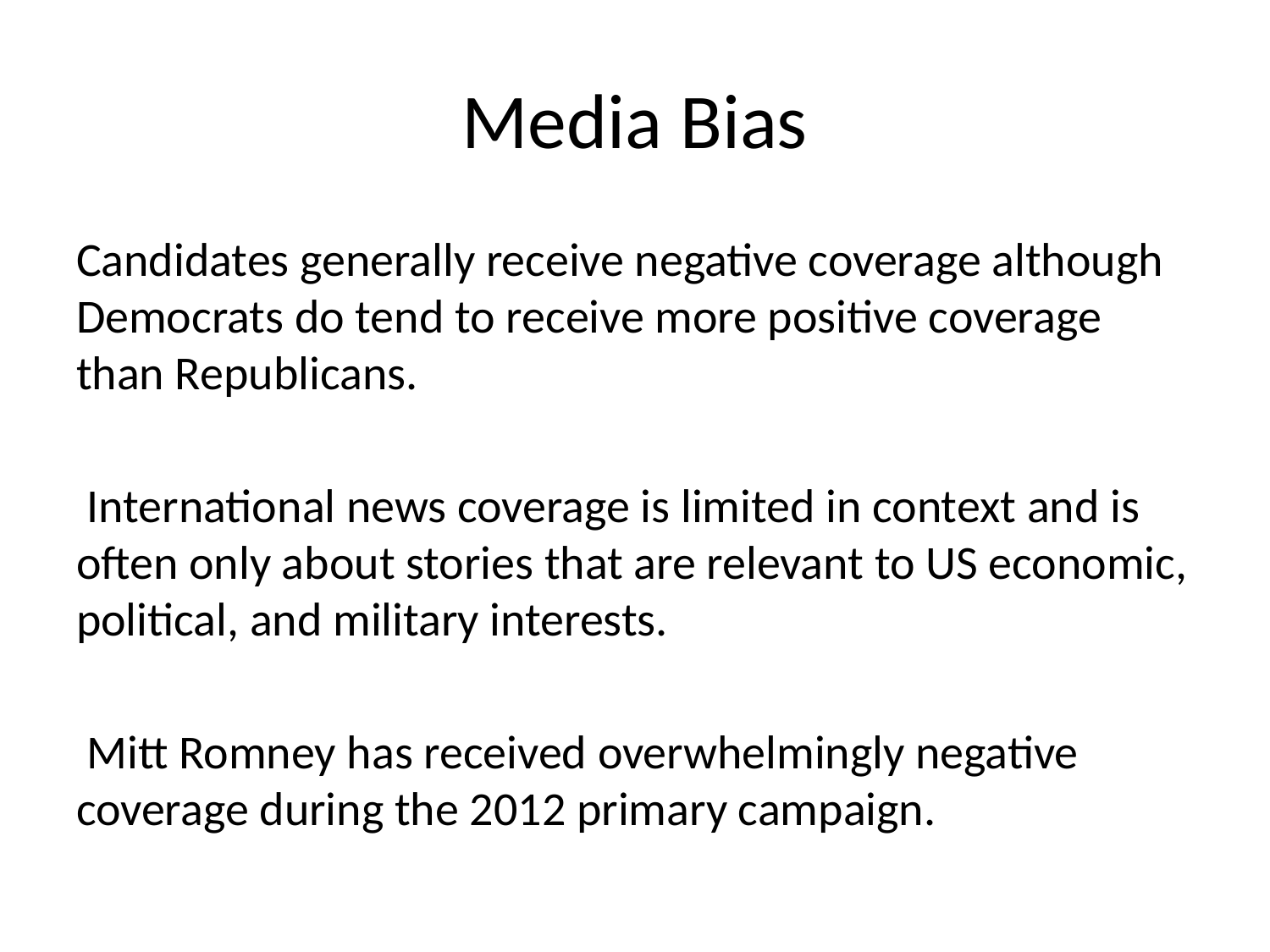

# Media Bias
Candidates generally receive negative coverage although Democrats do tend to receive more positive coverage than Republicans.

 International news coverage is limited in context and is often only about stories that are relevant to US economic, political, and military interests.

 Mitt Romney has received overwhelmingly negative coverage during the 2012 primary campaign.